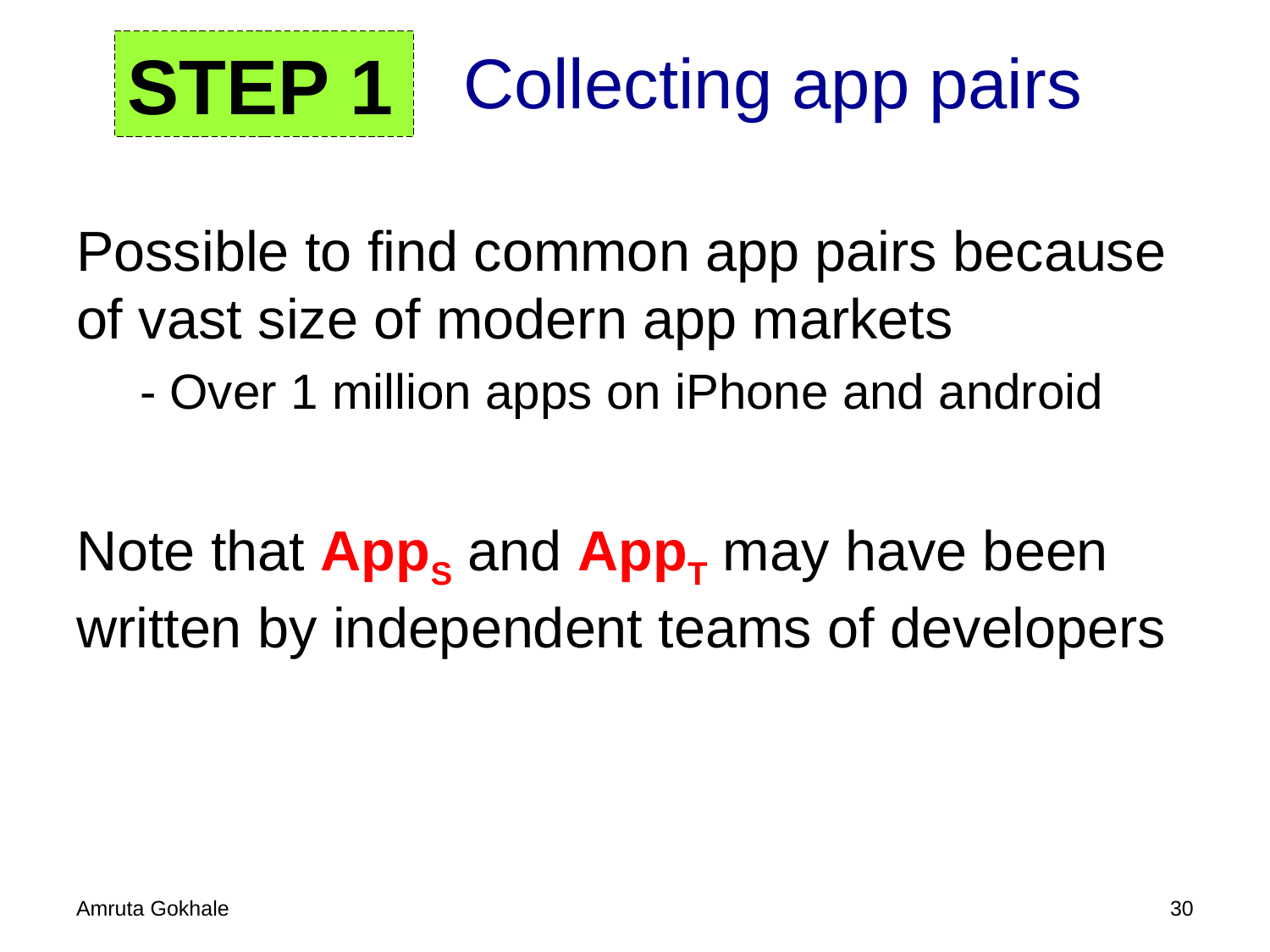

# Collecting app pairs
STEP 1

Possible to find common app pairs because of vast size of modern app markets
- Over 1 million apps on iPhone and android

Note that AppS and AppT may have been written by independent teams of developers
Amruta Gokhale
30